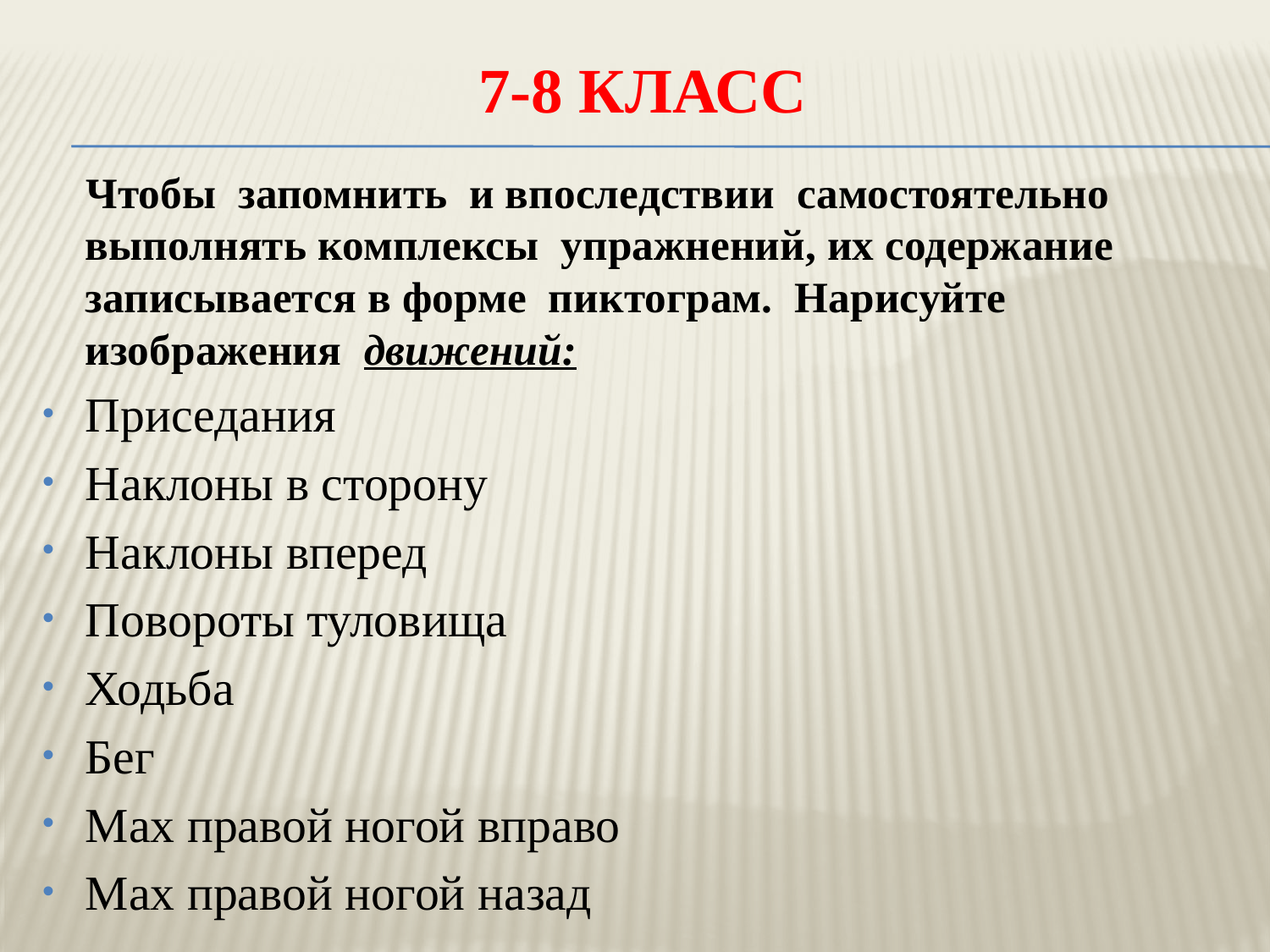

# 7-8 класс
    Чтобы  запомнить  и впоследствии  самостоятельно выполнять комплексы  упражнений, их содержание записывается в форме  пиктограм.  Нарисуйте изображения  движений:
Приседания
Наклоны в сторону
Наклоны вперед
Повороты туловища
Ходьба
Бег
Мах правой ногой вправо
Мах правой ногой назад